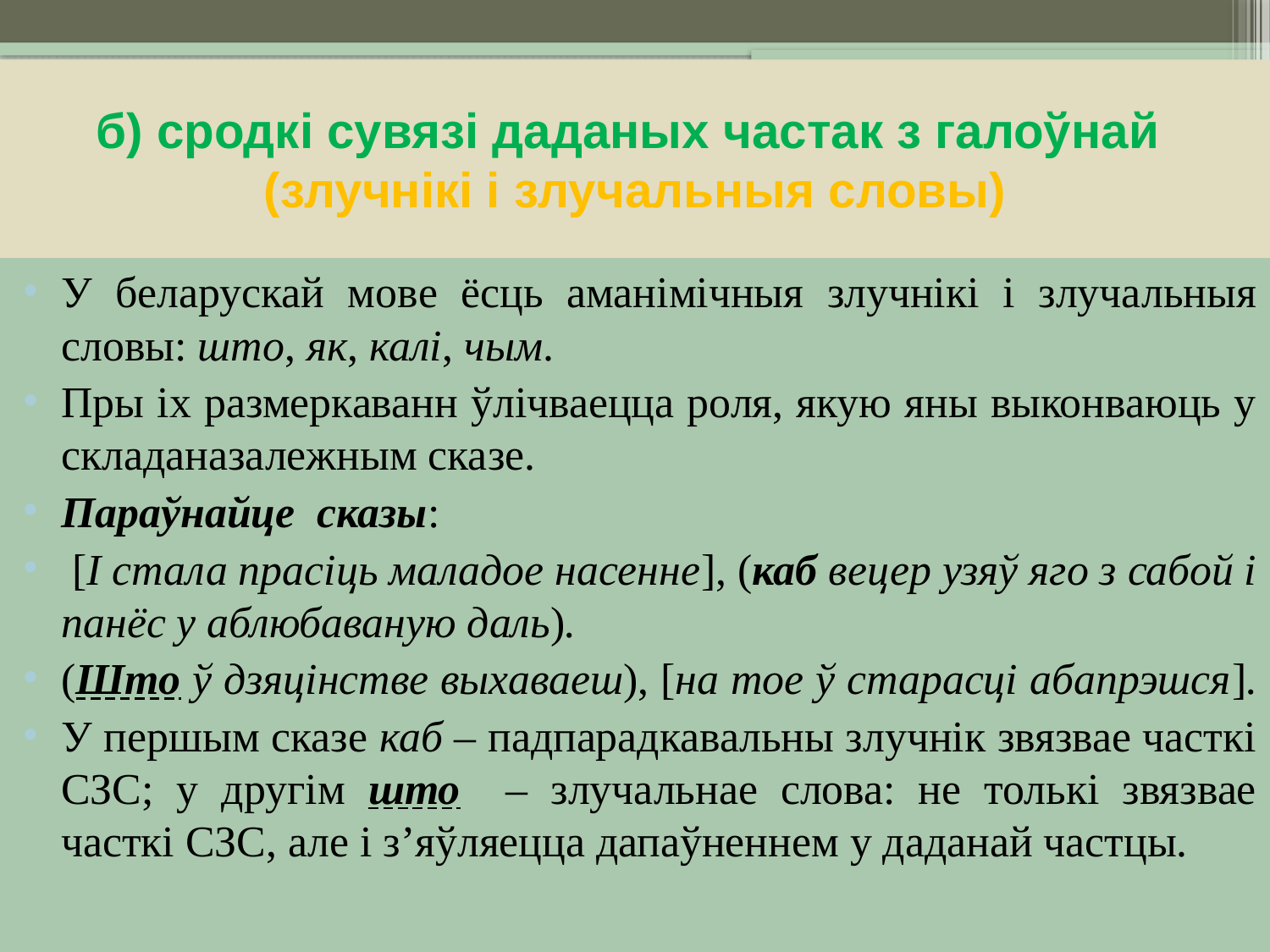

# б) сродкі сувязі даданых частак з галоўнай (злучнікі і злучальныя словы)
У беларускай мове ёсць аманімічныя злучнікі і злучальныя словы: што, як, калі, чым.
Пры іх размеркаванн ўлічваецца роля, якую яны выконваюць у складаназалежным сказе.
Параўнайце  сказы:
 [І стала прасіць маладое насенне], (каб вецер узяў яго з сабой і панёс у аблюбаваную даль).
(Што ў дзяцінстве выхаваеш), [на тое ў старасці абапрэшся].
У першым сказе каб – падпарадкавальны злучнік звязвае часткі СЗС; у другім што  – злучальнае слова: не толькі звязвае часткі СЗС, але і з’яўляецца дапаўненнем у даданай частцы.